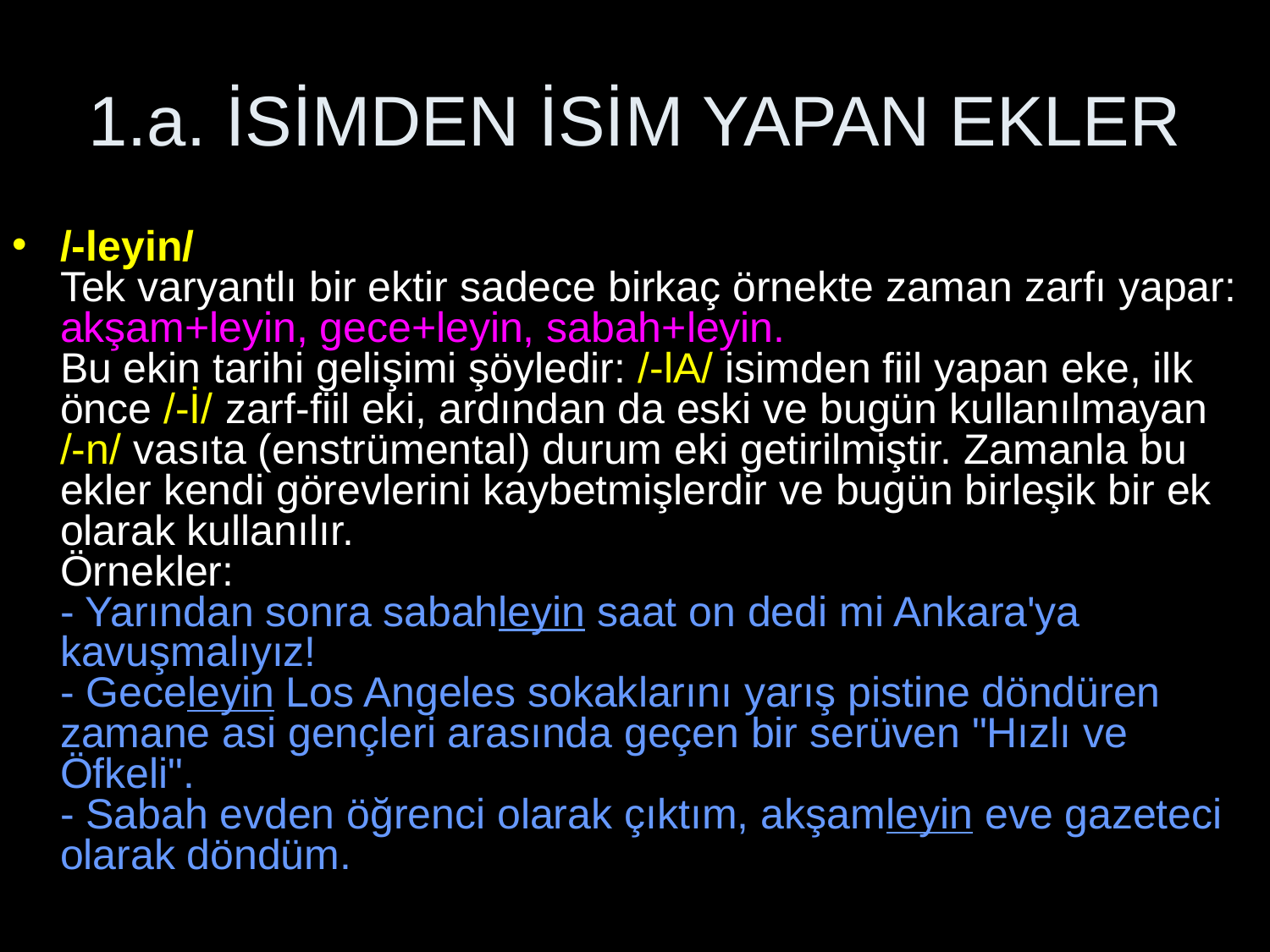

# 1.a. İSİMDEN İSİM YAPAN EKLER
/-leyin/
Tek varyantlı bir ektir sadece birkaç örnekte zaman zarfı yapar:
akşam+leyin, gece+leyin, sabah+leyin.
Bu ekin tarihi gelişimi şöyledir: /-lA/ isimden fiil yapan eke, ilk önce /-İ/ zarf-fiil eki, ardından da eski ve bugün kullanılmayan
/-n/ vasıta (enstrümental) durum eki getirilmiştir. Zamanla bu ekler kendi görevlerini kaybetmişlerdir ve bugün birleşik bir ek olarak kullanılır.
Örnekler:
- Yarından sonra sabahleyin saat on dedi mi Ankara'ya kavuşmalıyız!
- Geceleyin Los Angeles sokaklarını yarış pistine döndüren zamane asi gençleri arasında geçen bir serüven "Hızlı ve Öfkeli".
- Sabah evden öğrenci olarak çıktım, akşamleyin eve gazeteci olarak döndüm.